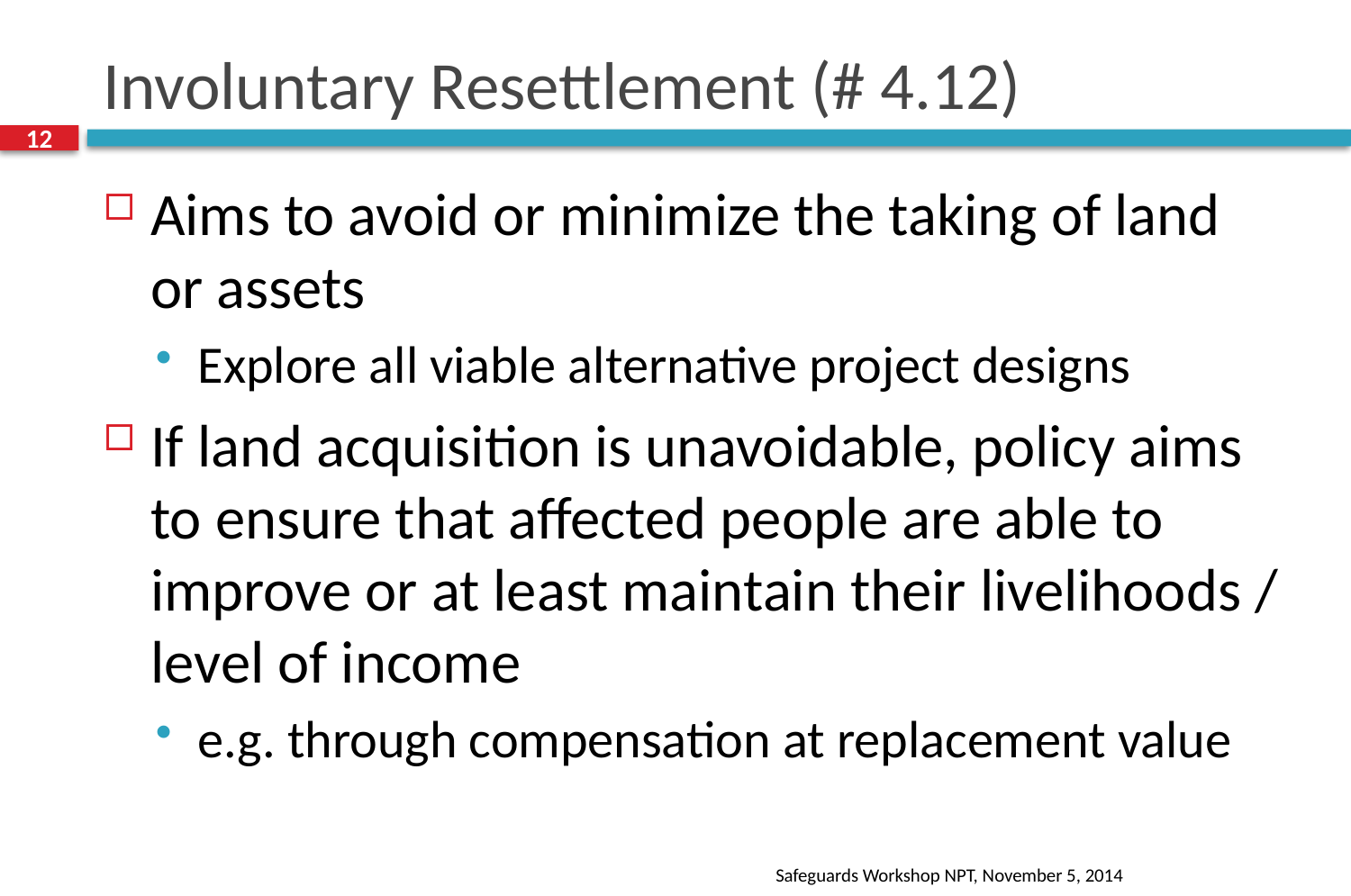

# Involuntary Resettlement (# 4.12)
12
Aims to avoid or minimize the taking of land or assets
Explore all viable alternative project designs
If land acquisition is unavoidable, policy aims to ensure that affected people are able to improve or at least maintain their livelihoods / level of income
e.g. through compensation at replacement value